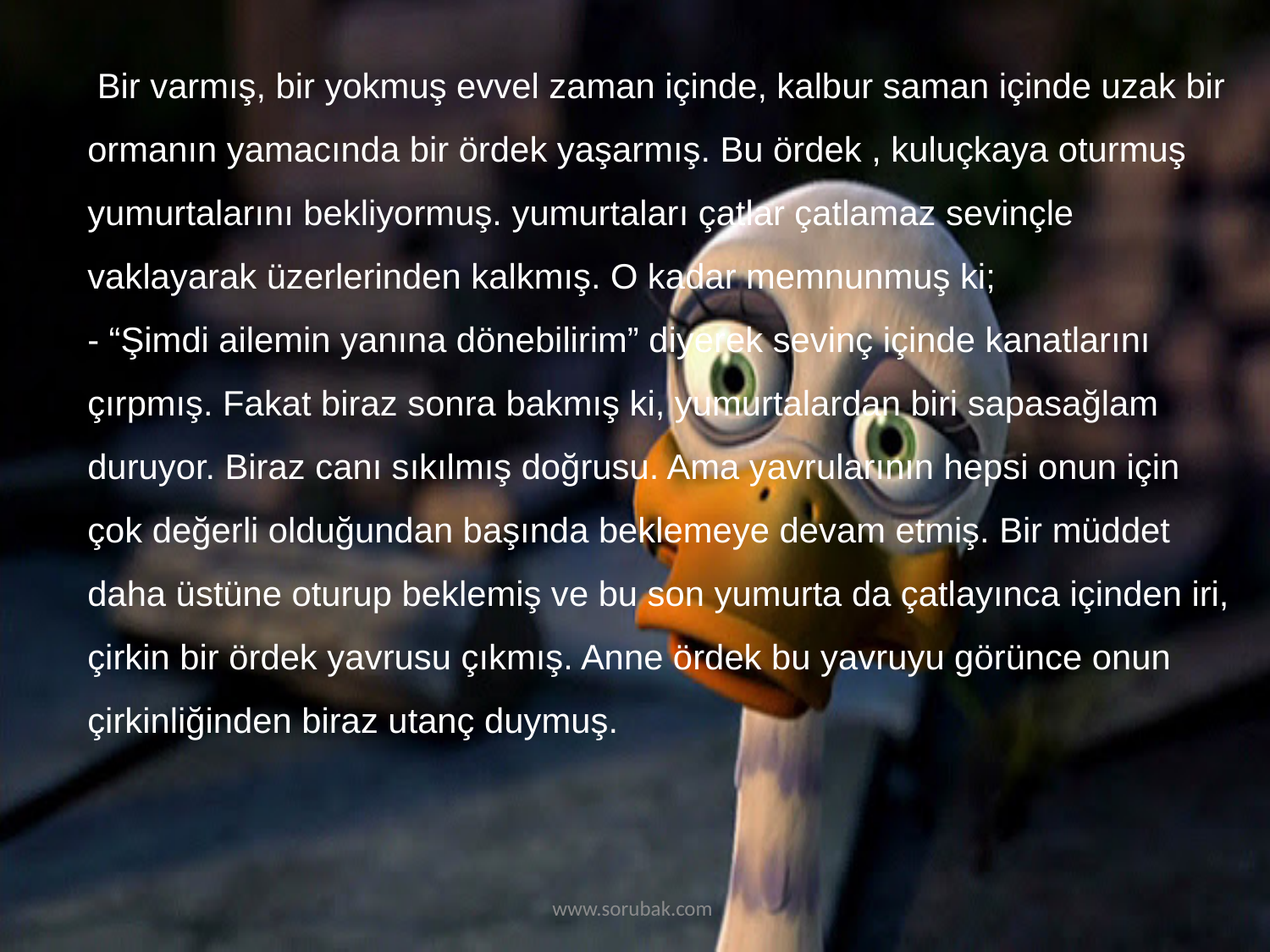

Bir varmış, bir yokmuş evvel zaman içinde, kalbur saman içinde uzak bir ormanın yamacında bir ördek yaşarmış. Bu ördek , kuluçkaya oturmuş yumurtalarını bekliyormuş. yumurtaları çatlar çatlamaz sevinçle vaklayarak üzerlerinden kalkmış. O kadar memnunmuş ki;
- “Şimdi ailemin yanına dönebilirim” diyerek sevinç içinde kanatlarını çırpmış. Fakat biraz sonra bakmış ki, yumurtalardan biri sapasağlam duruyor. Biraz canı sıkılmış doğrusu. Ama yavrularının hepsi onun için çok değerli olduğundan başında beklemeye devam etmiş. Bir müddet daha üstüne oturup beklemiş ve bu son yumurta da çatlayınca içinden iri, çirkin bir ördek yavrusu çıkmış. Anne ördek bu yavruyu görünce onun çirkinliğinden biraz utanç duymuş.
www.sorubak.com